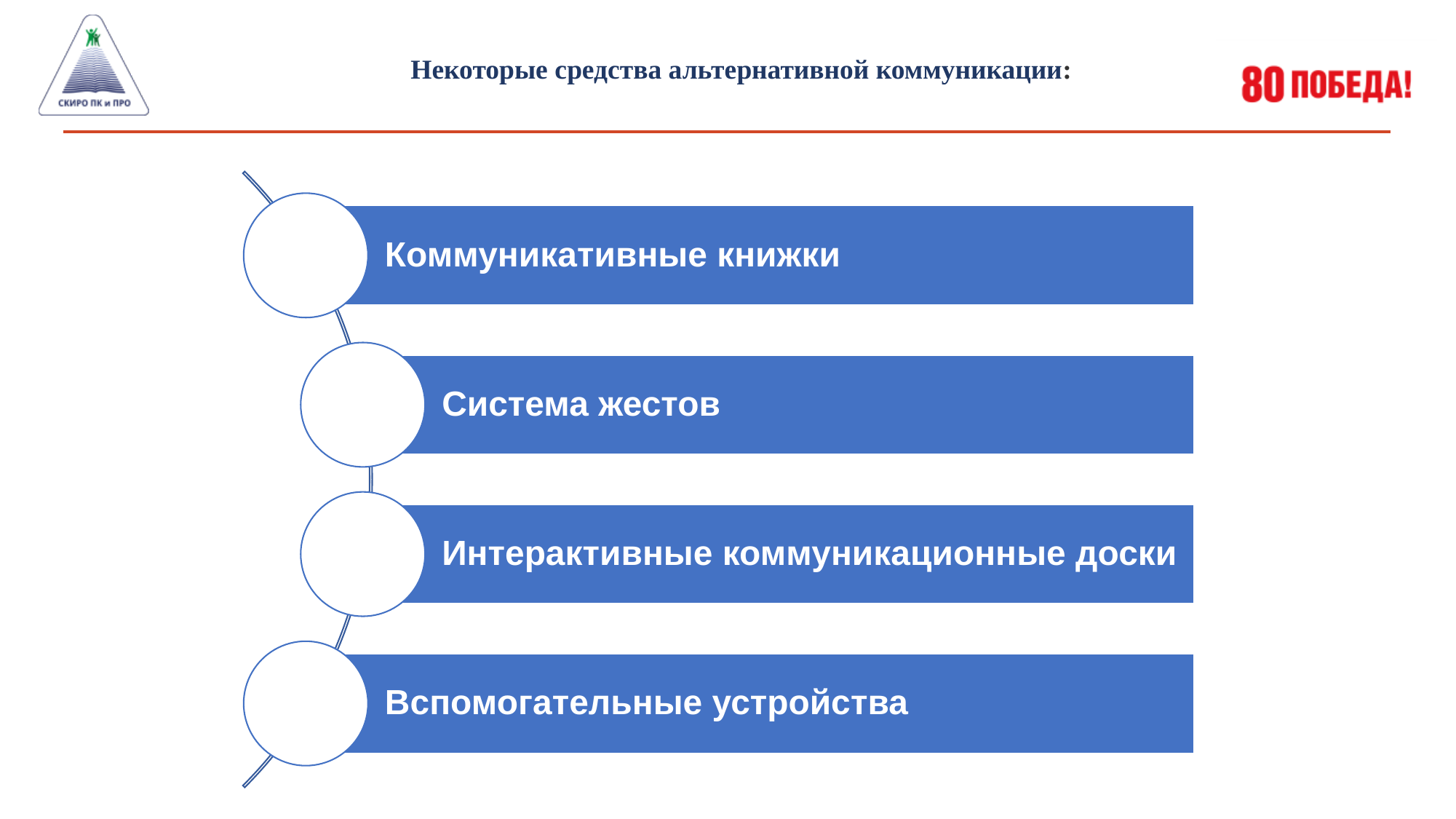

Некоторые средства альтернативной коммуникации:
Коммуникативные книжки
Система жестов
Интерактивные коммуникационные доски
Вспомогательные устройства